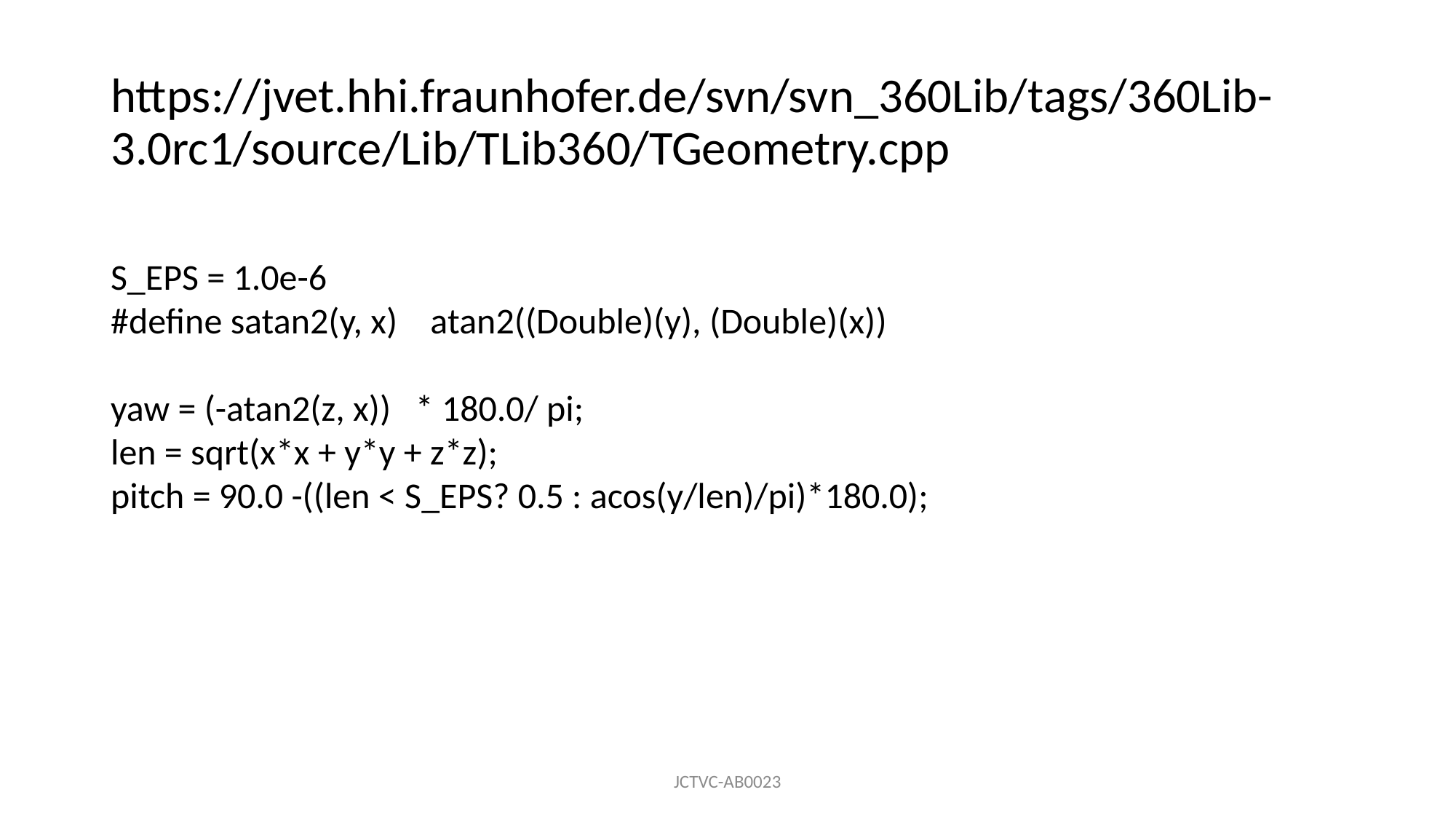

# https://jvet.hhi.fraunhofer.de/svn/svn_360Lib/tags/360Lib-3.0rc1/source/Lib/TLib360/TGeometry.cpp
S_EPS = 1.0e-6
#define satan2(y, x)    atan2((Double)(y), (Double)(x))

yaw = (-atan2(z, x))   * 180.0/ pi;
len = sqrt(x*x + y*y + z*z);
pitch = 90.0 -((len < S_EPS? 0.5 : acos(y/len)/pi)*180.0);
JCTVC-AB0023